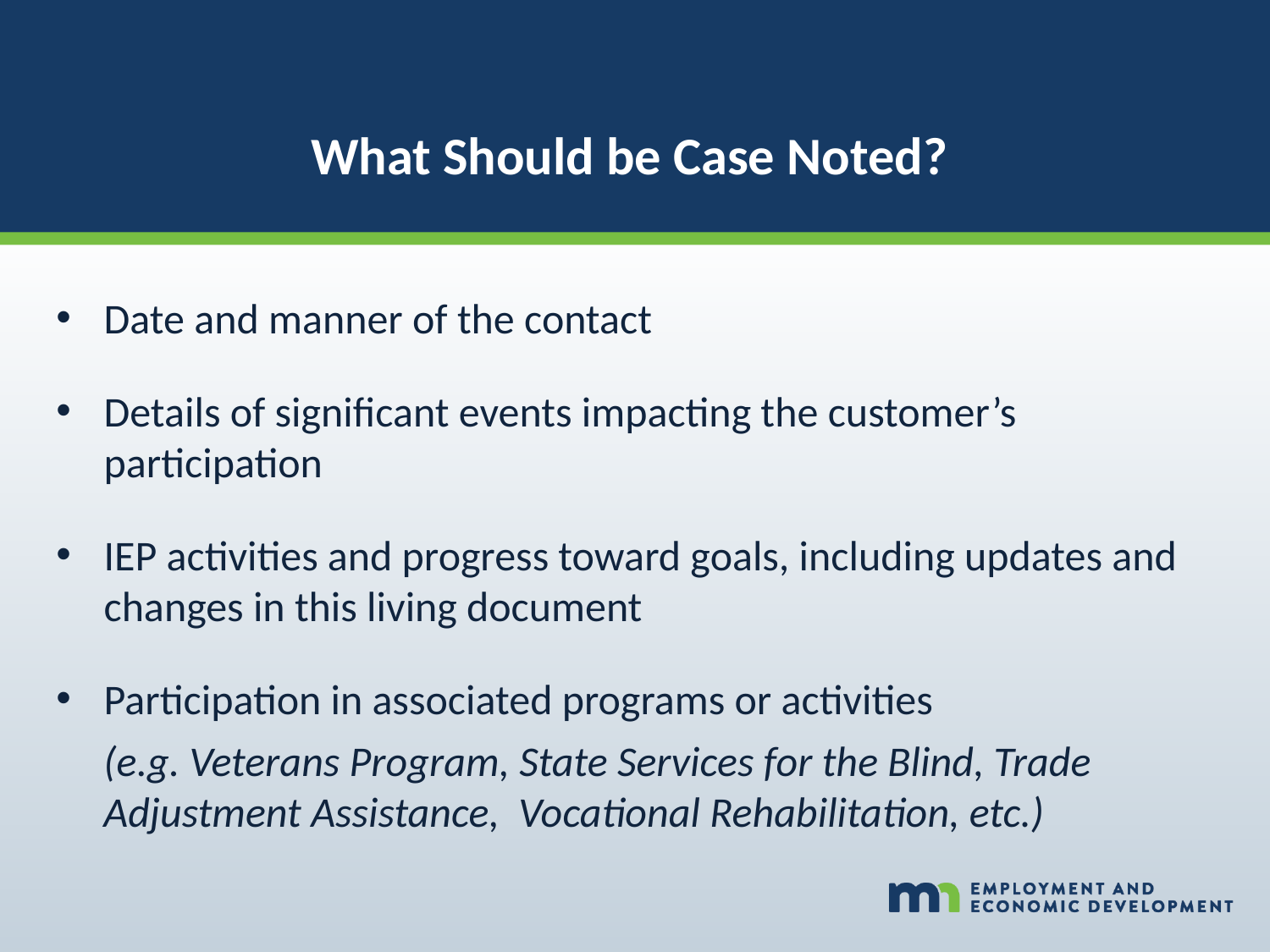

# What Should be Case Noted?
Date and manner of the contact
Details of significant events impacting the customer’s participation
IEP activities and progress toward goals, including updates and changes in this living document
Participation in associated programs or activities
(e.g. Veterans Program, State Services for the Blind, Trade Adjustment Assistance,  Vocational Rehabilitation, etc.)